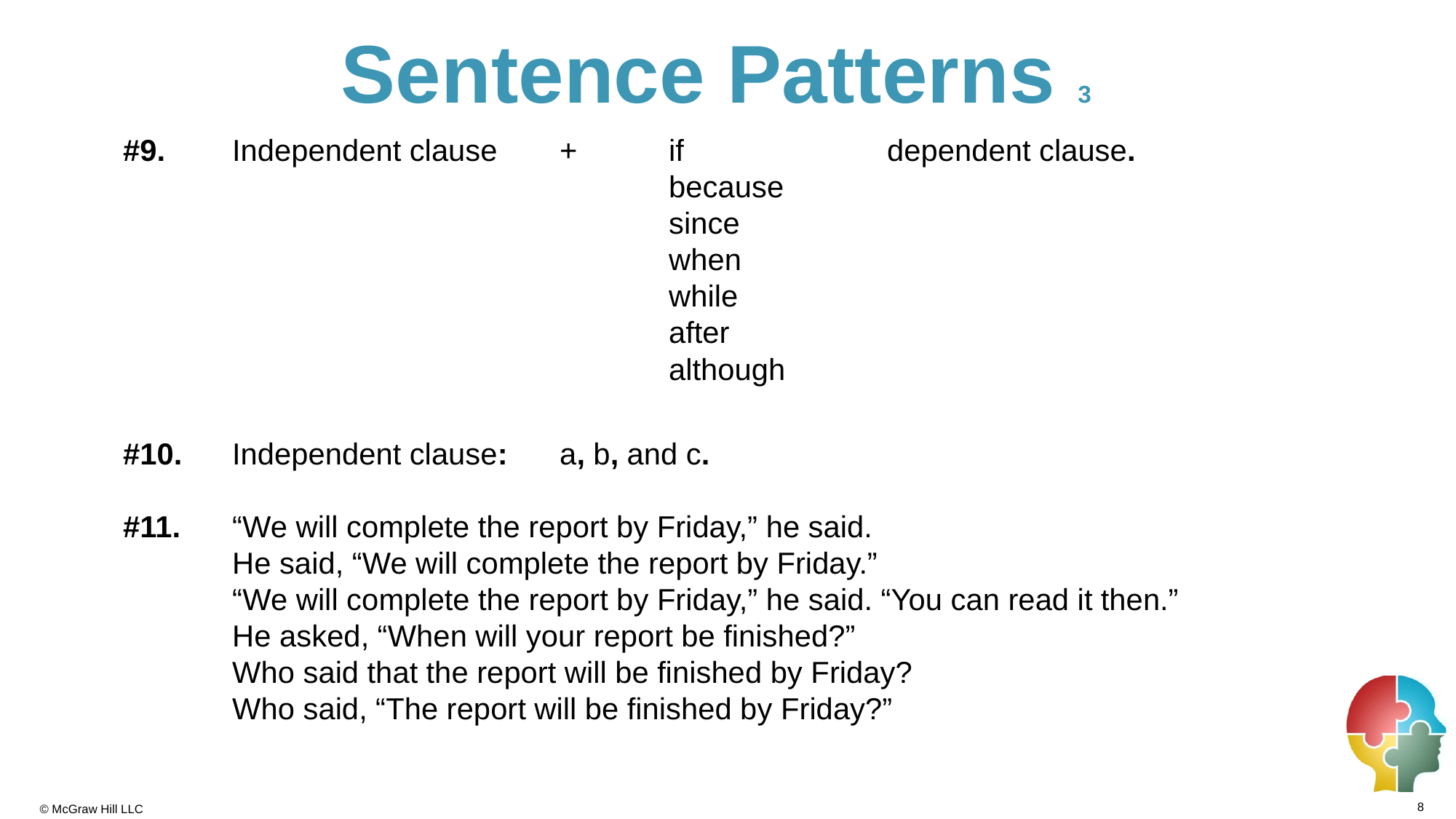

# Sentence Patterns 3
#9.	Independent clause	+	if		dependent clause.
					because
					since
					when
					while
					after
					although

#10.	Independent clause:	a, b, and c.
#11.	“We will complete the report by Friday,” he said.
	He said, “We will complete the report by Friday.”
	“We will complete the report by Friday,” he said. “You can read it then.”
	He asked, “When will your report be finished?”
	Who said that the report will be finished by Friday?
	Who said, “The report will be finished by Friday?”
8